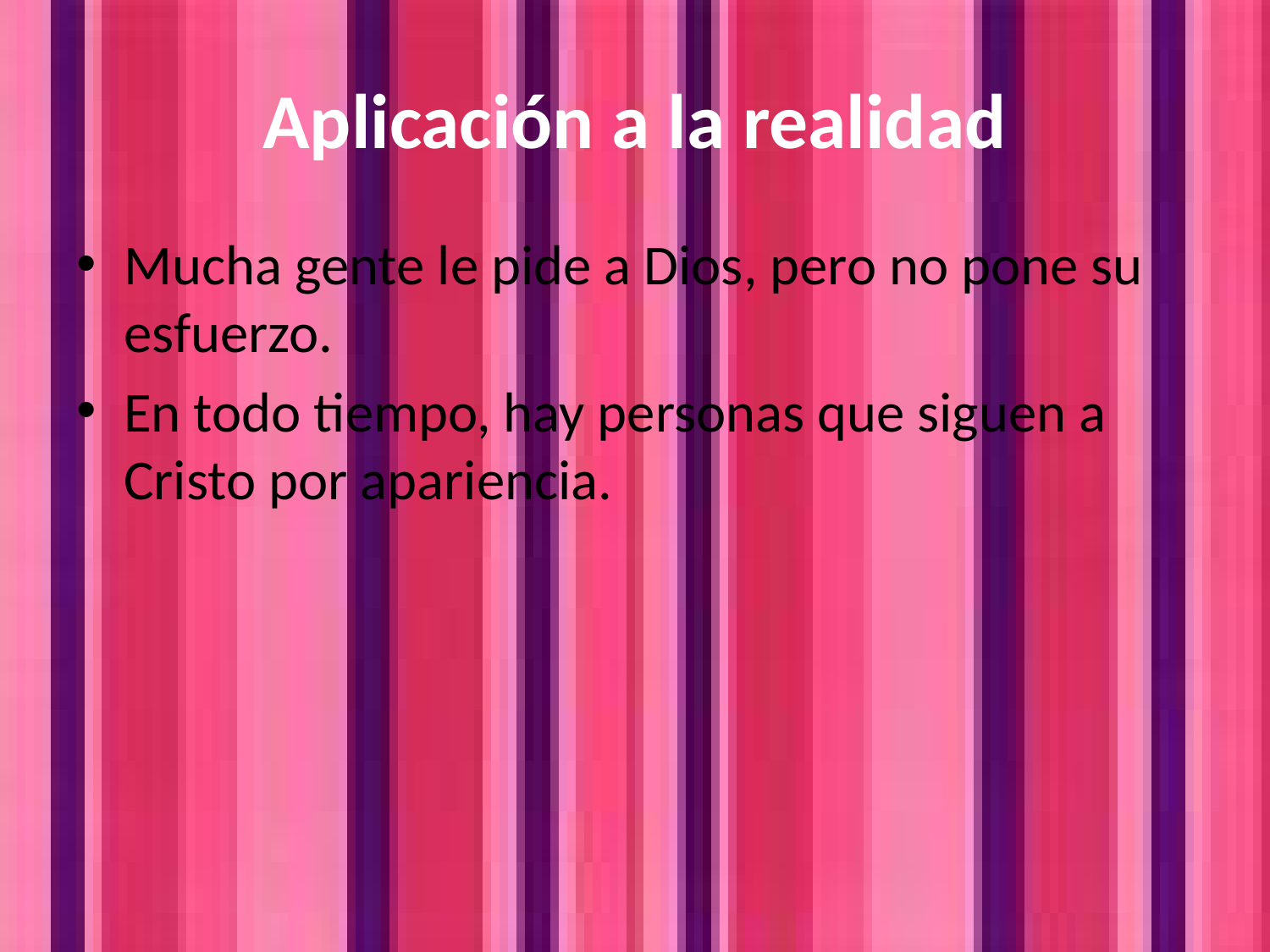

# Aplicación a la realidad
Mucha gente le pide a Dios, pero no pone su esfuerzo.
En todo tiempo, hay personas que siguen a Cristo por apariencia.